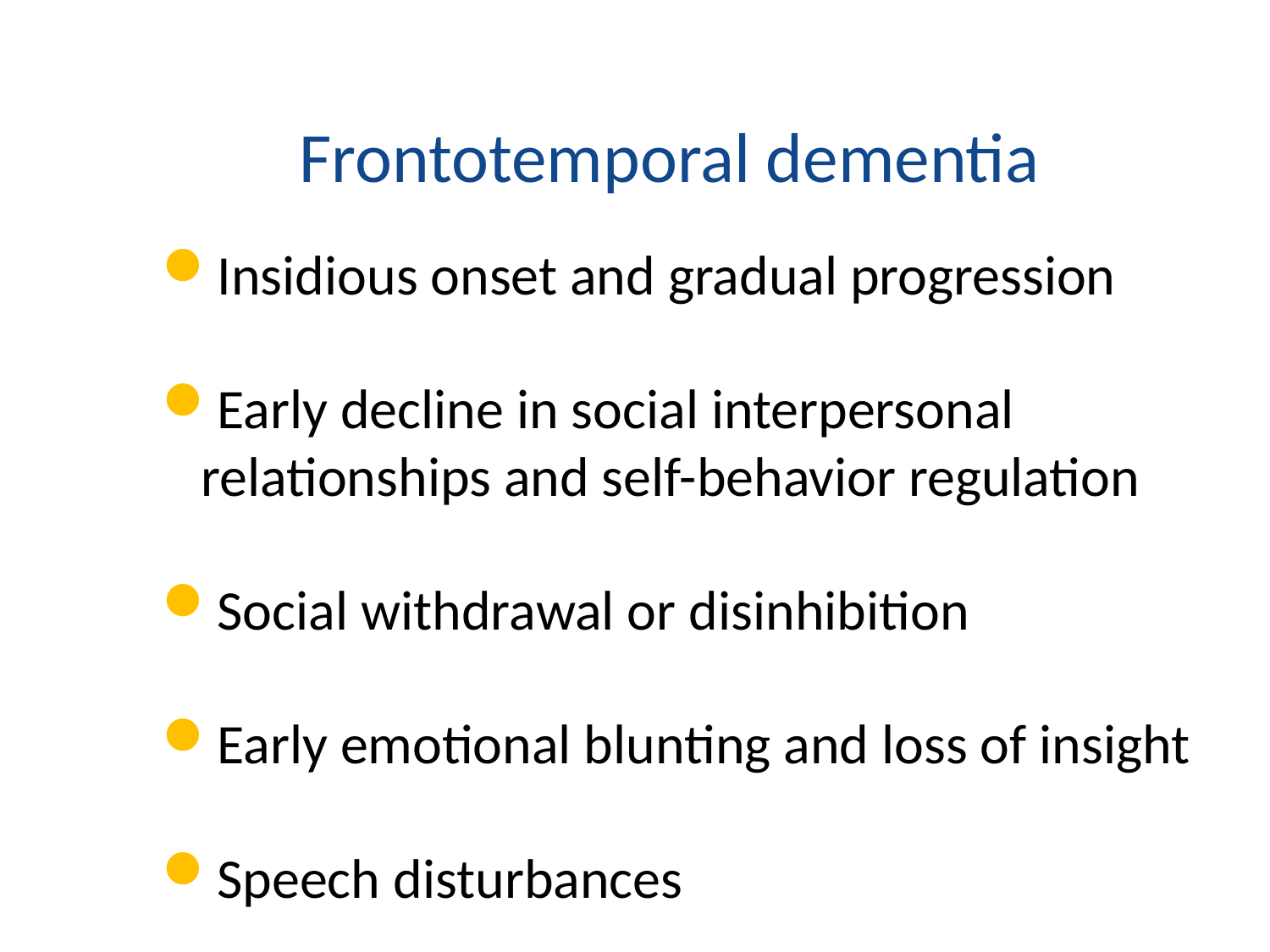

# Frontotemporal dementia
Insidious onset and gradual progression

Early decline in social interpersonal relationships and self-behavior regulation

Social withdrawal or disinhibition

Early emotional blunting and loss of insight

Speech disturbances